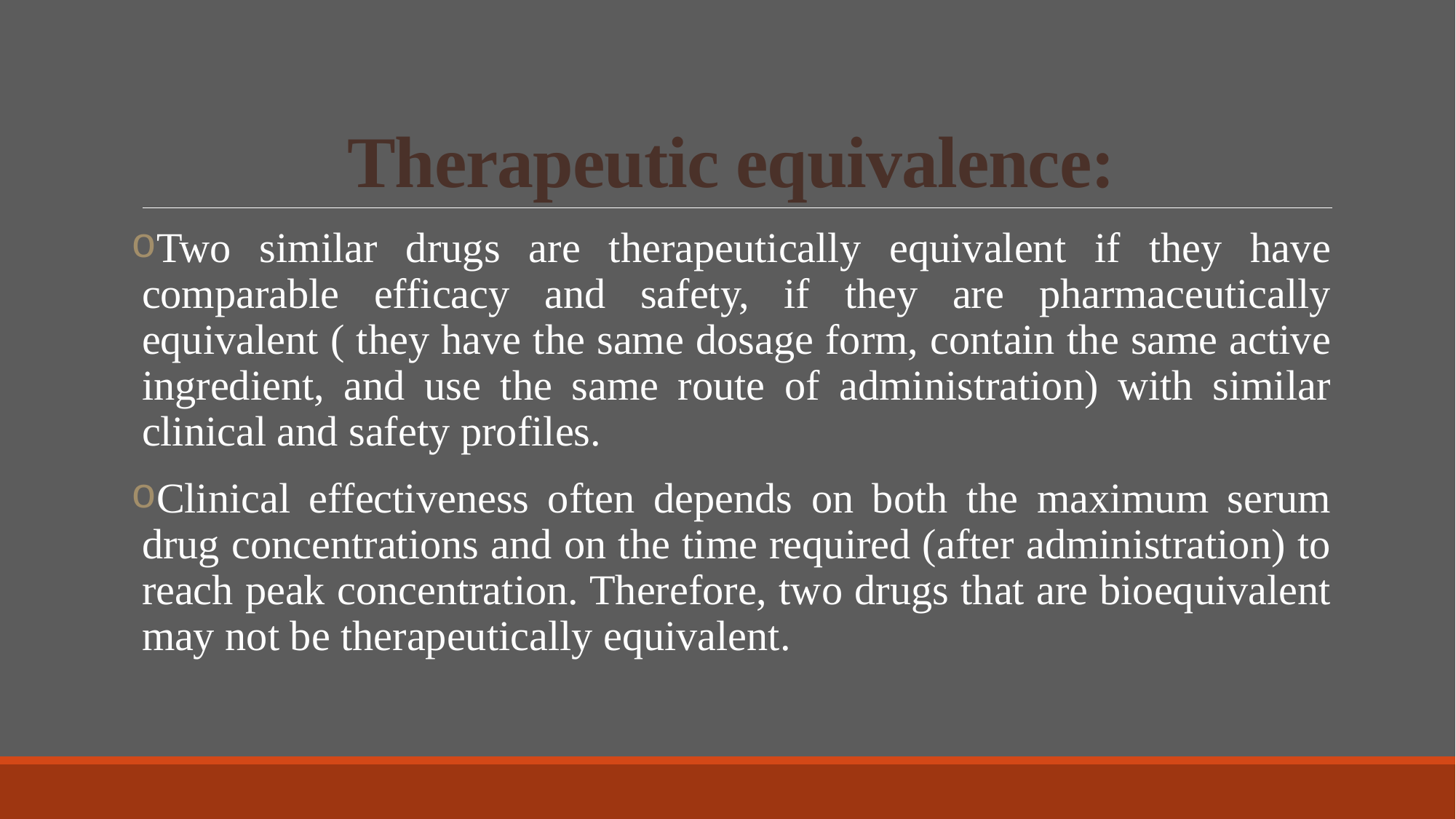

# Therapeutic equivalence:
Two similar drugs are therapeutically equivalent if they have comparable efficacy and safety, if they are pharmaceutically equivalent ( they have the same dosage form, contain the same active ingredient, and use the same route of administration) with similar clinical and safety profiles.
Clinical effectiveness often depends on both the maximum serum drug concentrations and on the time required (after administration) to reach peak concentration. Therefore, two drugs that are bioequivalent may not be therapeutically equivalent.